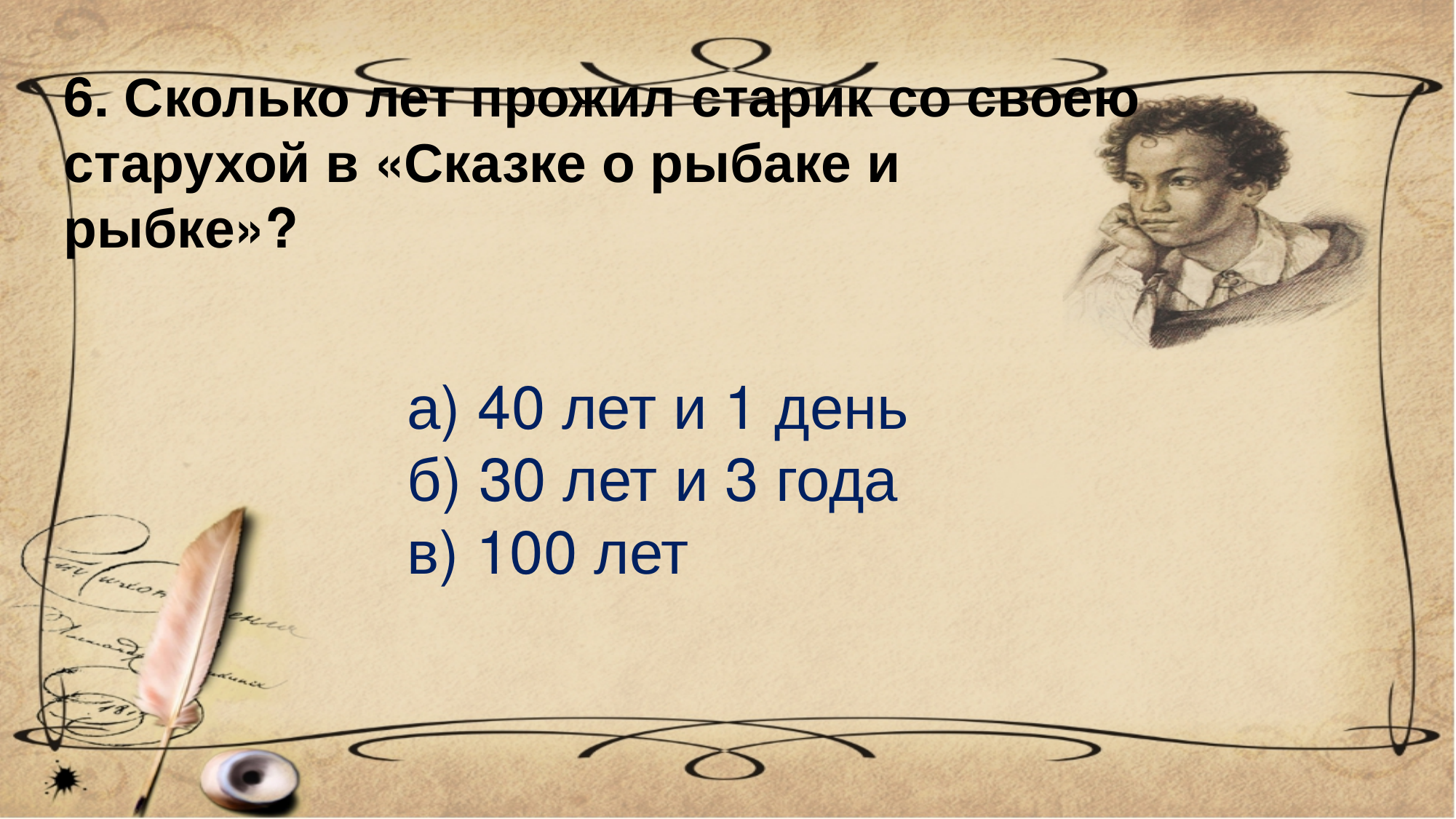

6. Сколько лет прожил старик со своею старухой в «Сказке о рыбаке и рыбке»?
а) 40 лет и 1 день
б) 30 лет и 3 года
в) 100 лет